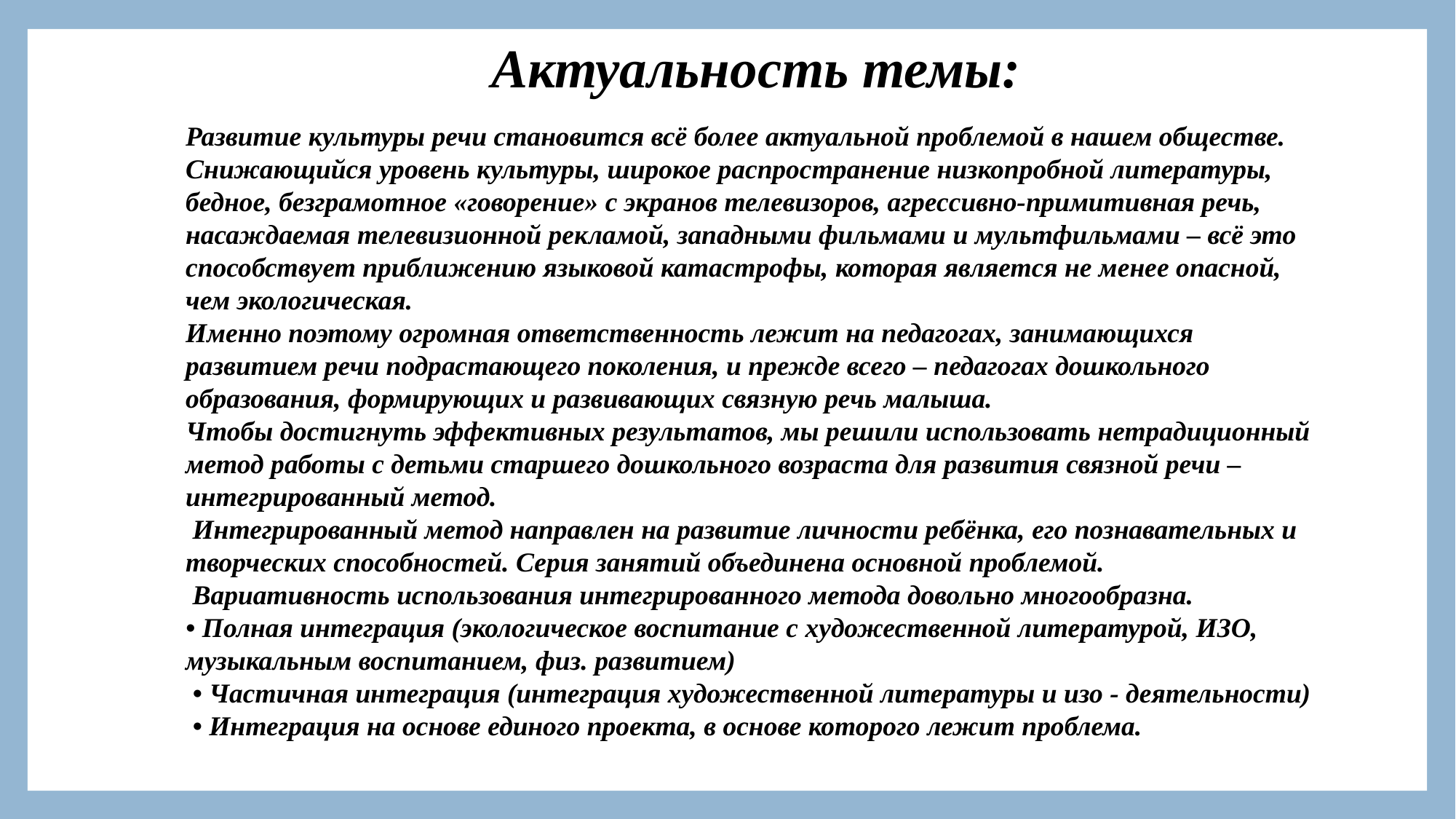

Актуальность темы:
Развитие культуры речи становится всё более актуальной проблемой в нашем обществе. Снижающийся уровень культуры, широкое распространение низкопробной литературы, бедное, безграмотное «говорение» с экранов телевизоров, агрессивно-примитивная речь, насаждаемая телевизионной рекламой, западными фильмами и мультфильмами – всё это способствует приближению языковой катастрофы, которая является не менее опасной, чем экологическая.
Именно поэтому огромная ответственность лежит на педагогах, занимающихся развитием речи подрастающего поколения, и прежде всего – педагогах дошкольного образования, формирующих и развивающих связную речь малыша.
Чтобы достигнуть эффективных результатов, мы решили использовать нетрадиционный метод работы с детьми старшего дошкольного возраста для развития связной речи – интегрированный метод.
 Интегрированный метод направлен на развитие личности ребёнка, его познавательных и творческих способностей. Серия занятий объединена основной проблемой.
 Вариативность использования интегрированного метода довольно многообразна.
• Полная интеграция (экологическое воспитание с художественной литературой, ИЗО, музыкальным воспитанием, физ. развитием)
 • Частичная интеграция (интеграция художественной литературы и изо - деятельности)
 • Интеграция на основе единого проекта, в основе которого лежит проблема.